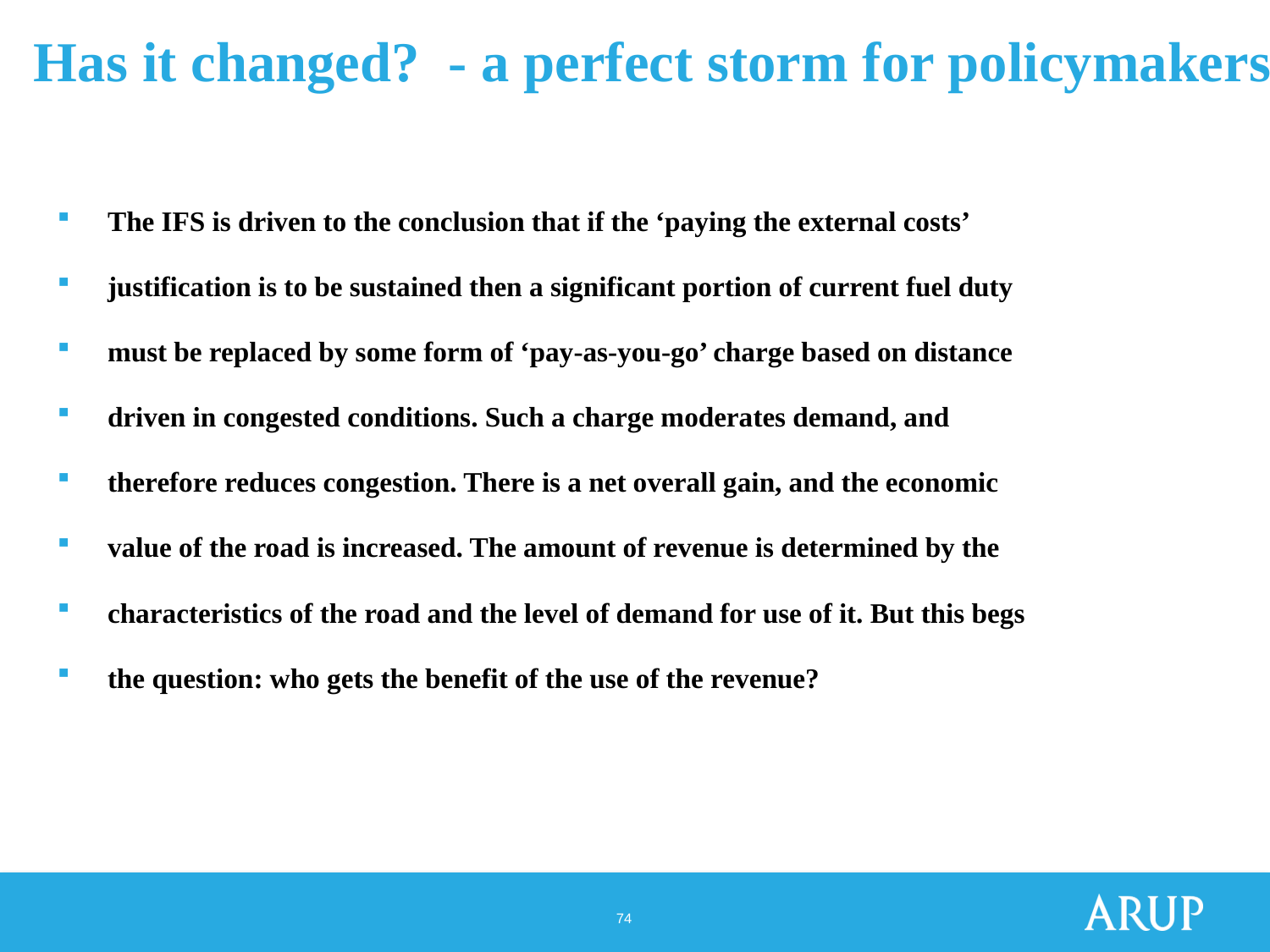

# Has it changed?  - a perfect storm for policymakers
The IFS is driven to the conclusion that if the ‘paying the external costs’
justification is to be sustained then a significant portion of current fuel duty
must be replaced by some form of ‘pay-as-you-go’ charge based on distance
driven in congested conditions. Such a charge moderates demand, and
therefore reduces congestion. There is a net overall gain, and the economic
value of the road is increased. The amount of revenue is determined by the
characteristics of the road and the level of demand for use of it. But this begs
the question: who gets the benefit of the use of the revenue?